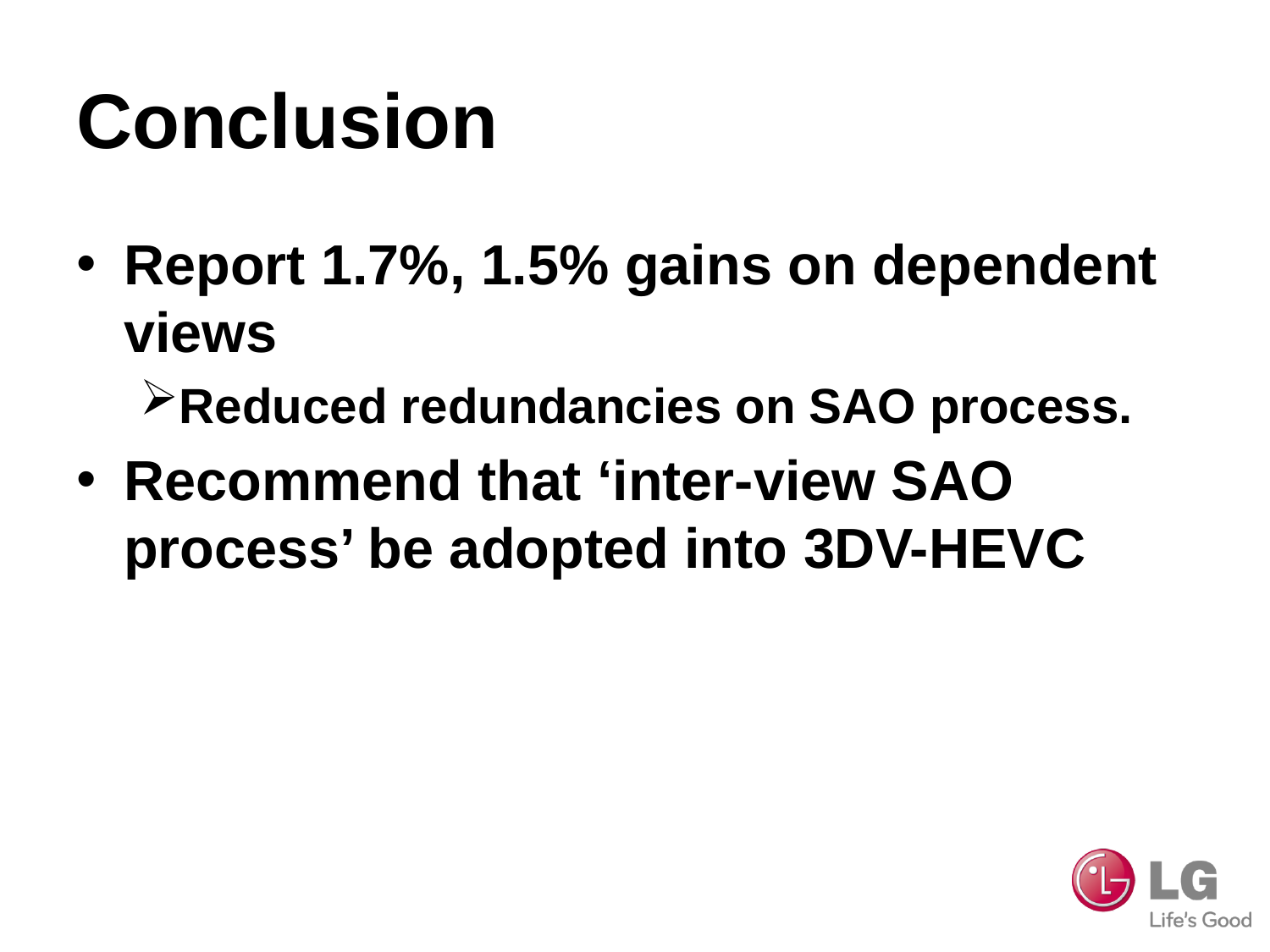

# Conclusion
Report 1.7%, 1.5% gains on dependent views
Reduced redundancies on SAO process.
Recommend that ‘inter-view SAO process’ be adopted into 3DV-HEVC